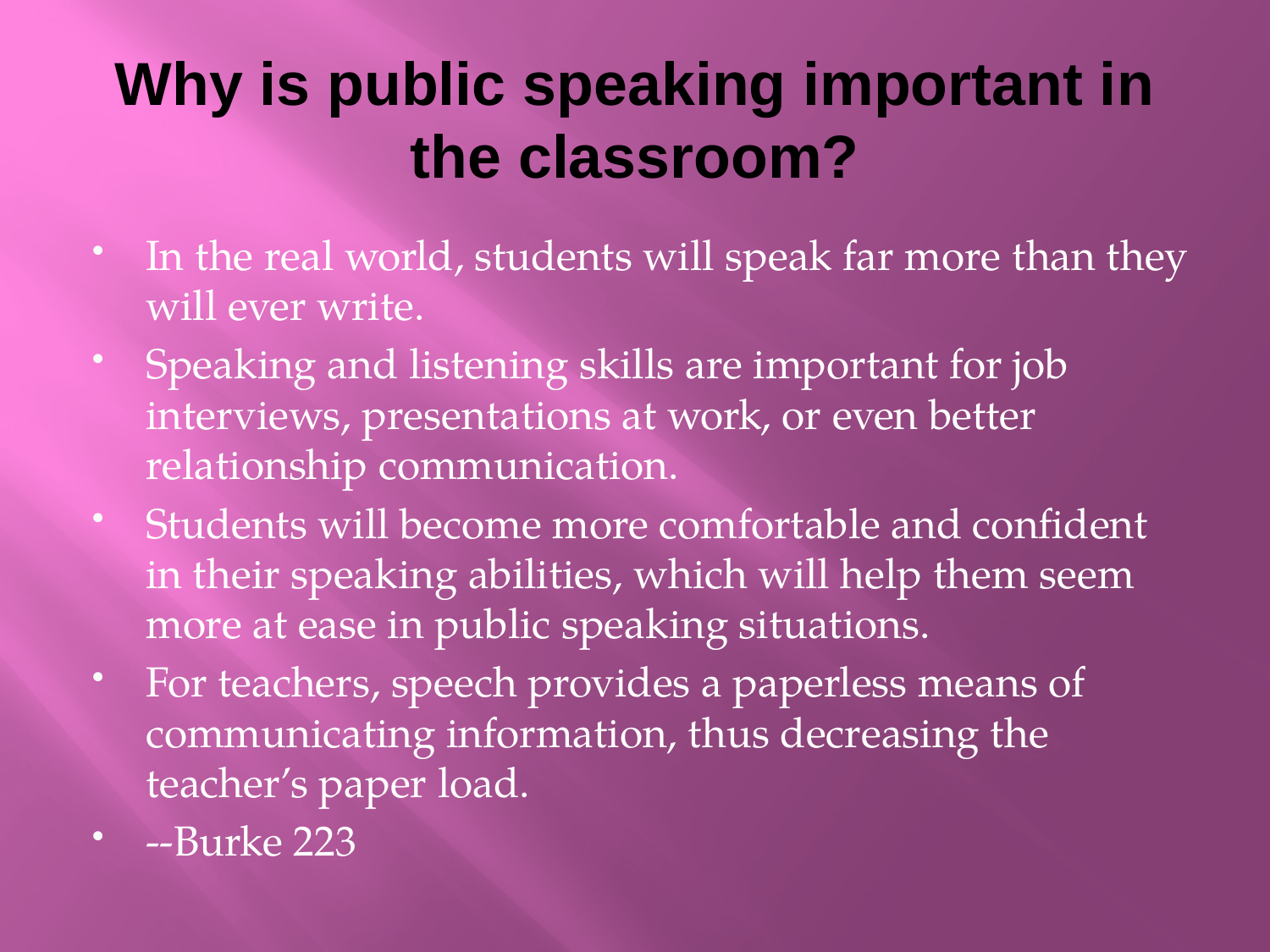

# Why is public speaking important in the classroom?
In the real world, students will speak far more than they will ever write.
Speaking and listening skills are important for job interviews, presentations at work, or even better relationship communication.
Students will become more comfortable and confident in their speaking abilities, which will help them seem more at ease in public speaking situations.
For teachers, speech provides a paperless means of communicating information, thus decreasing the teacher’s paper load.
--Burke 223